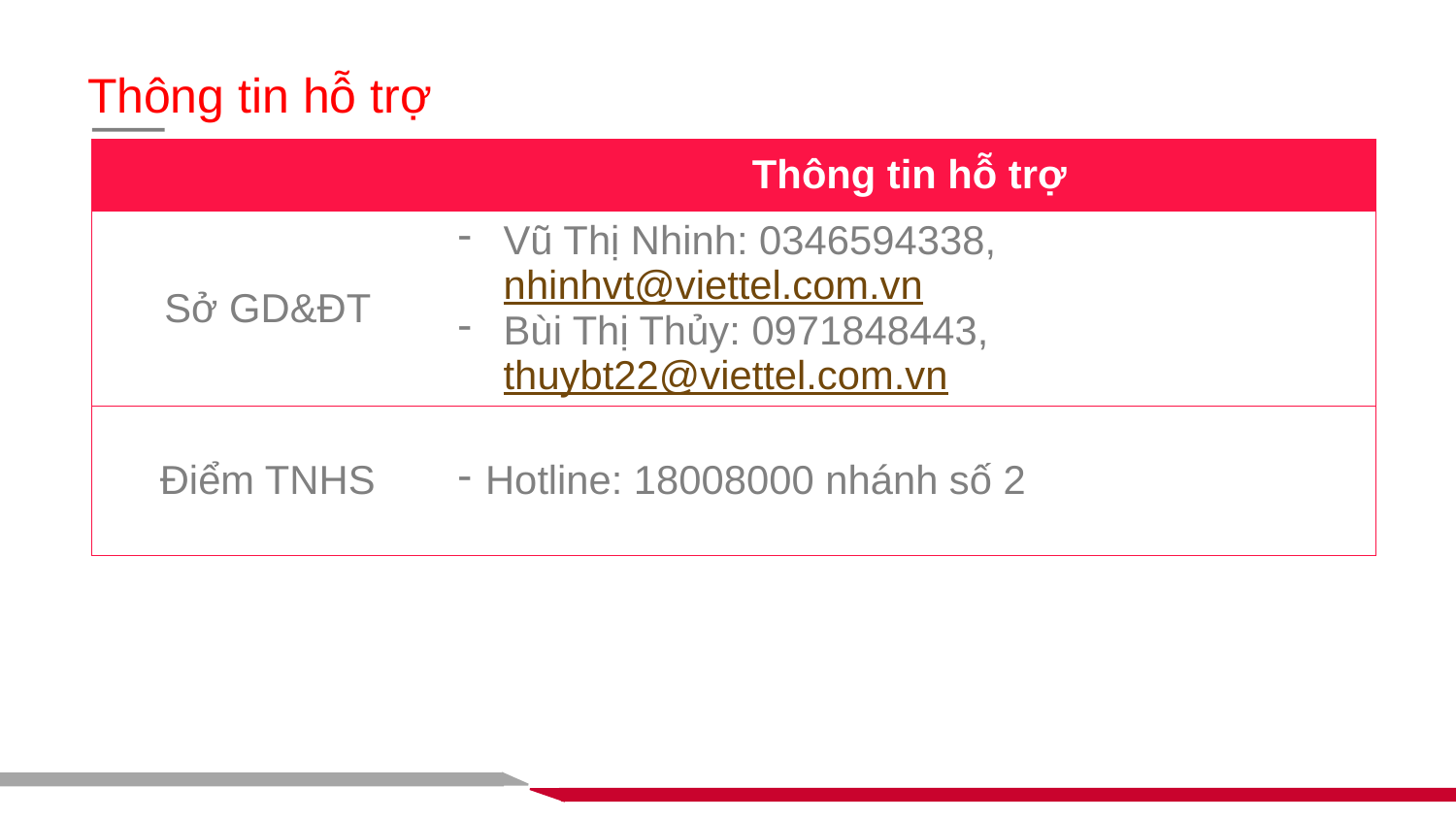

Thông tin hỗ trợ

|  | Thông tin hỗ trợ |
| --- | --- |
| Sở GD&ĐT | Vũ Thị Nhinh: 0346594338, nhinhvt@viettel.com.vn Bùi Thị Thủy: 0971848443, thuybt22@viettel.com.vn |
| Điểm TNHS | Hotline: 18008000 nhánh số 2 |